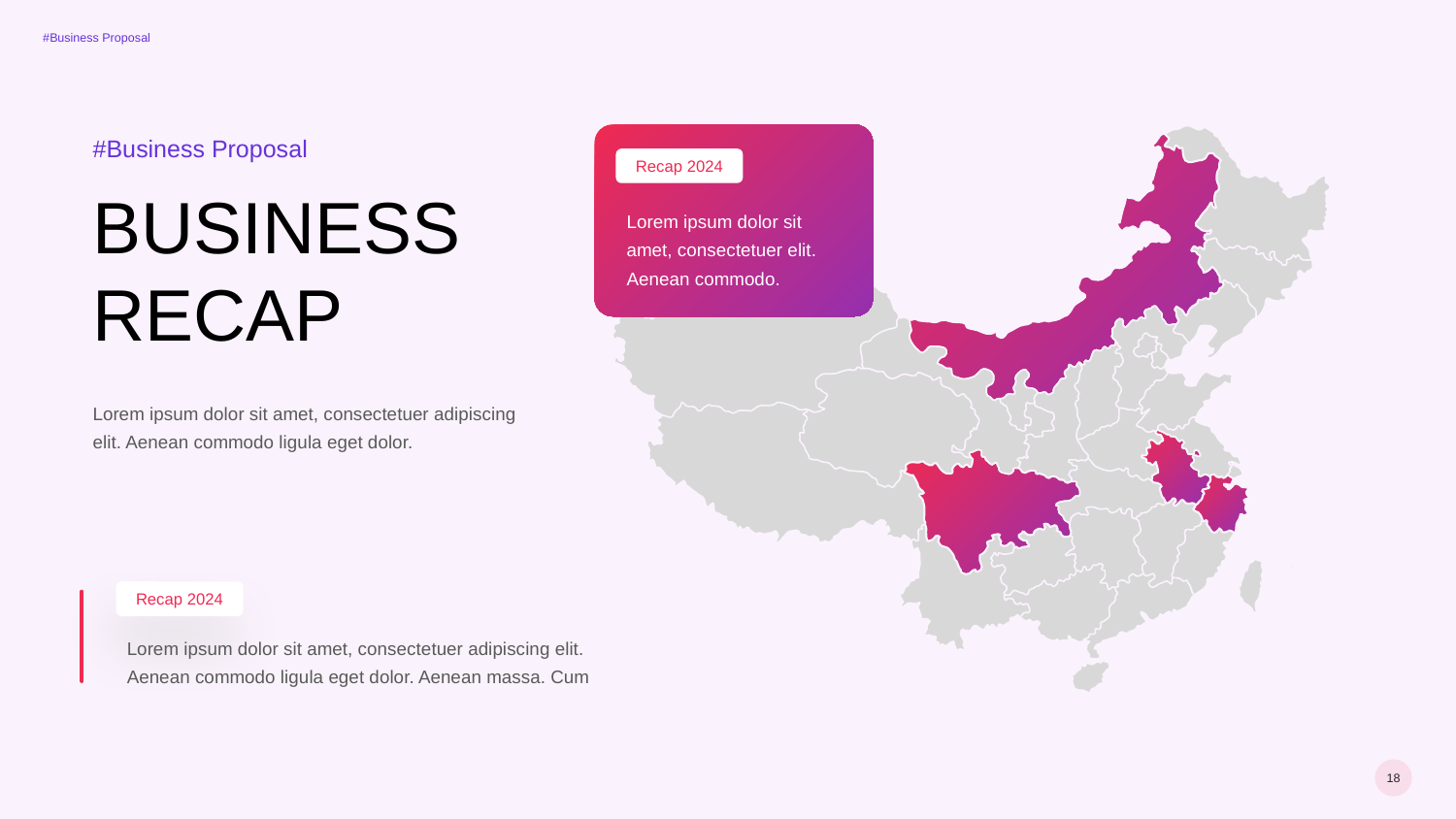

Recap 2024
Lorem ipsum dolor sit amet, consectetuer elit. Aenean commodo.

#Business Proposal
BUSINESS RECAP
Lorem ipsum dolor sit amet, consectetuer adipiscing elit. Aenean commodo ligula eget dolor.
Recap 2024
Lorem ipsum dolor sit amet, consectetuer adipiscing elit. Aenean commodo ligula eget dolor. Aenean massa. Cum